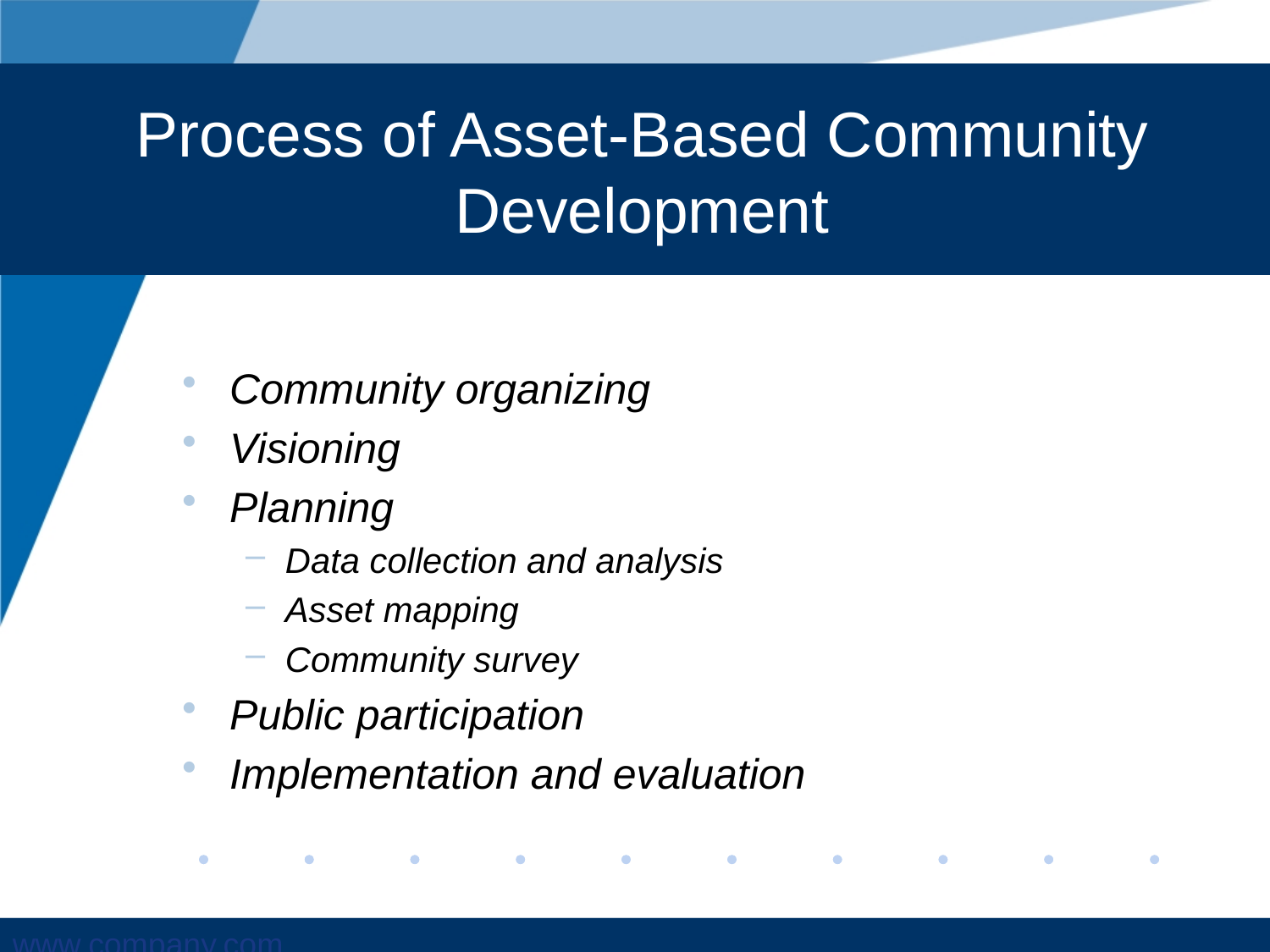

# Process of Asset-Based Community Development

Community organizing
Visioning
Planning
Data collection and analysis
Asset mapping
Community survey
Public participation
Implementation and evaluation